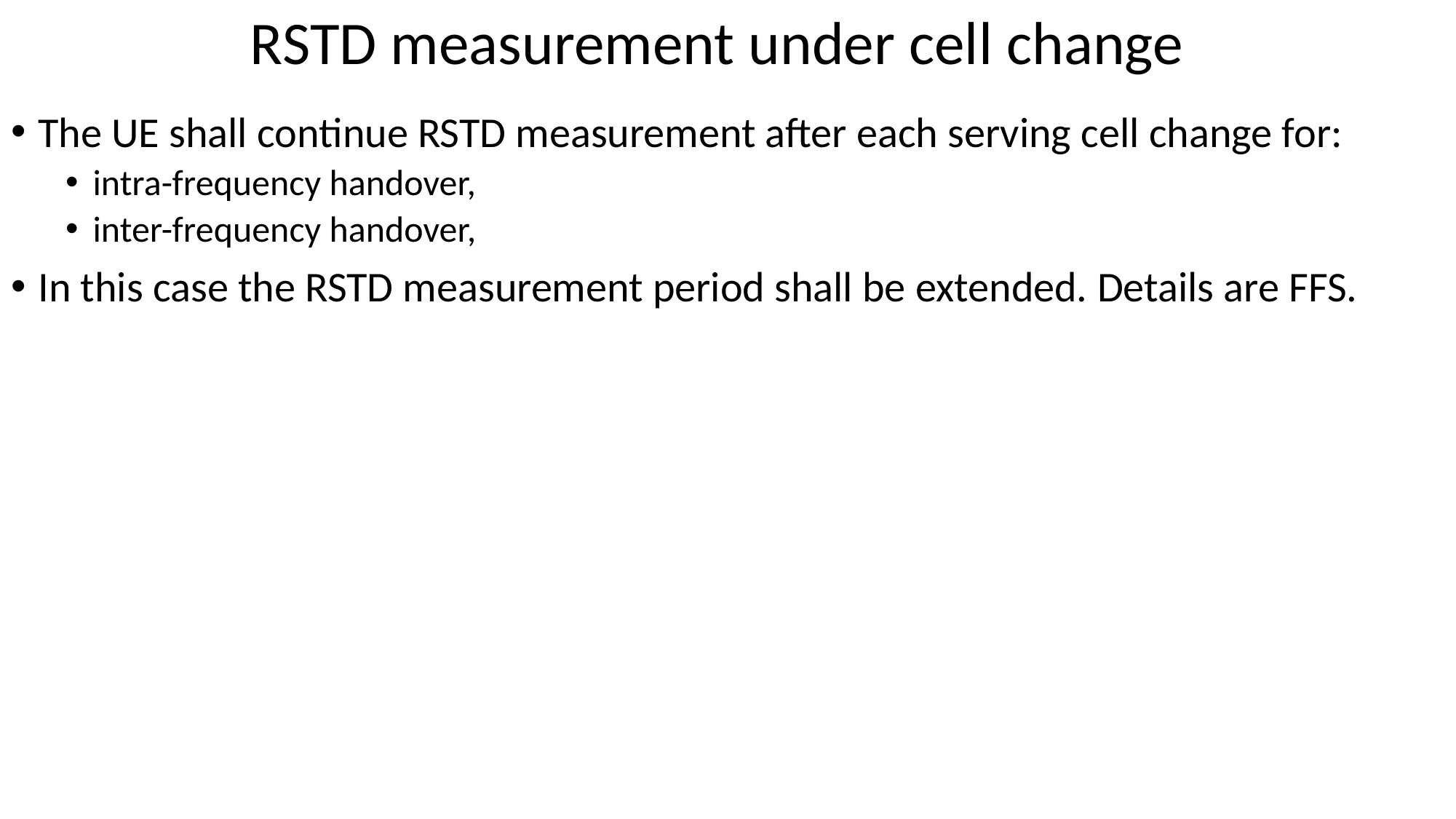

# RSTD measurement under cell change
The UE shall continue RSTD measurement after each serving cell change for:
intra-frequency handover,
inter-frequency handover,
In this case the RSTD measurement period shall be extended. Details are FFS.